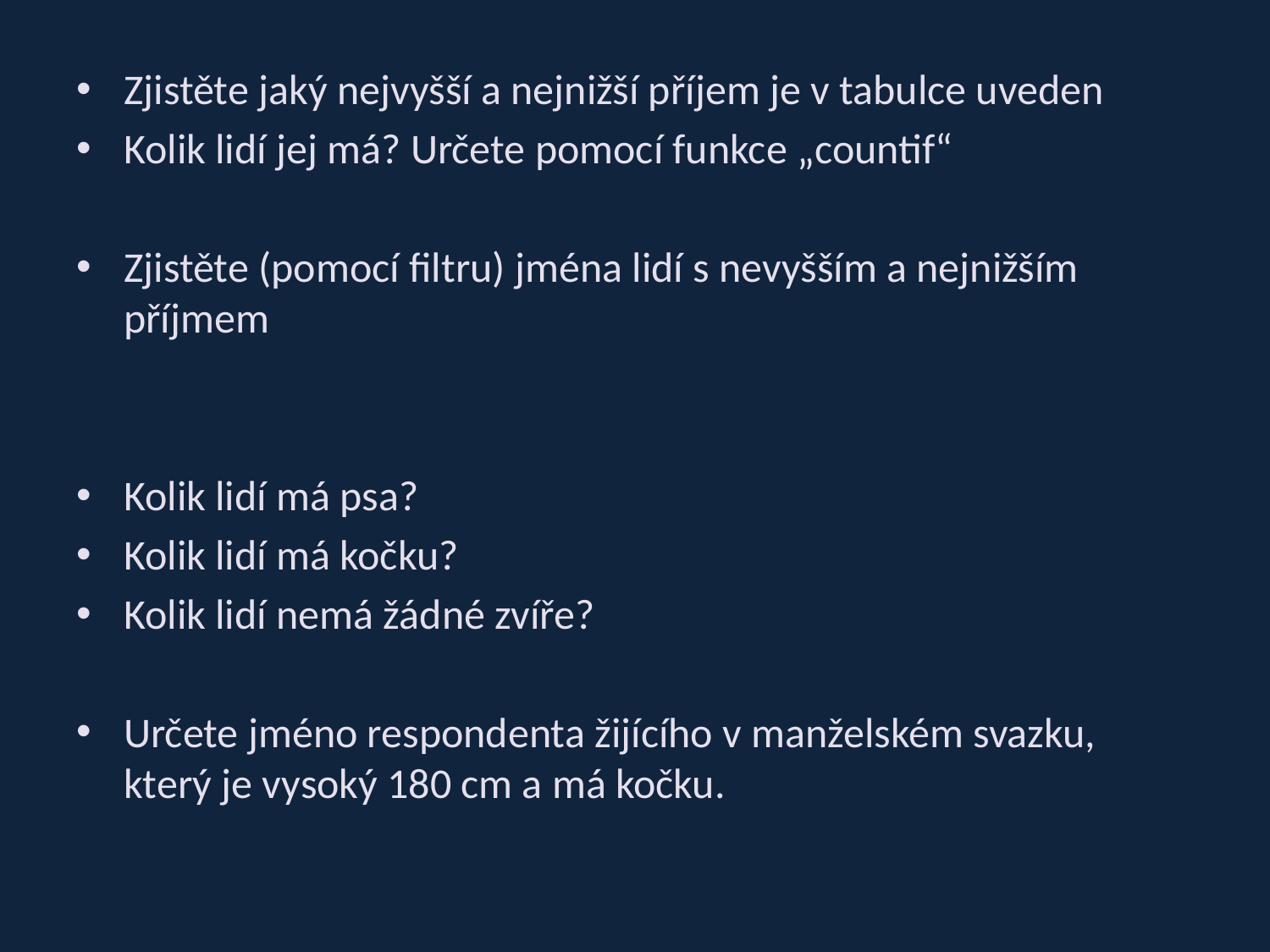

Zjistěte jaký nejvyšší a nejnižší příjem je v tabulce uveden
Kolik lidí jej má? Určete pomocí funkce „countif“

Zjistěte (pomocí filtru) jména lidí s nevyšším a nejnižším příjmem

Kolik lidí má psa?
Kolik lidí má kočku?
Kolik lidí nemá žádné zvíře?

Určete jméno respondenta žijícího v manželském svazku, který je vysoký 180 cm a má kočku.